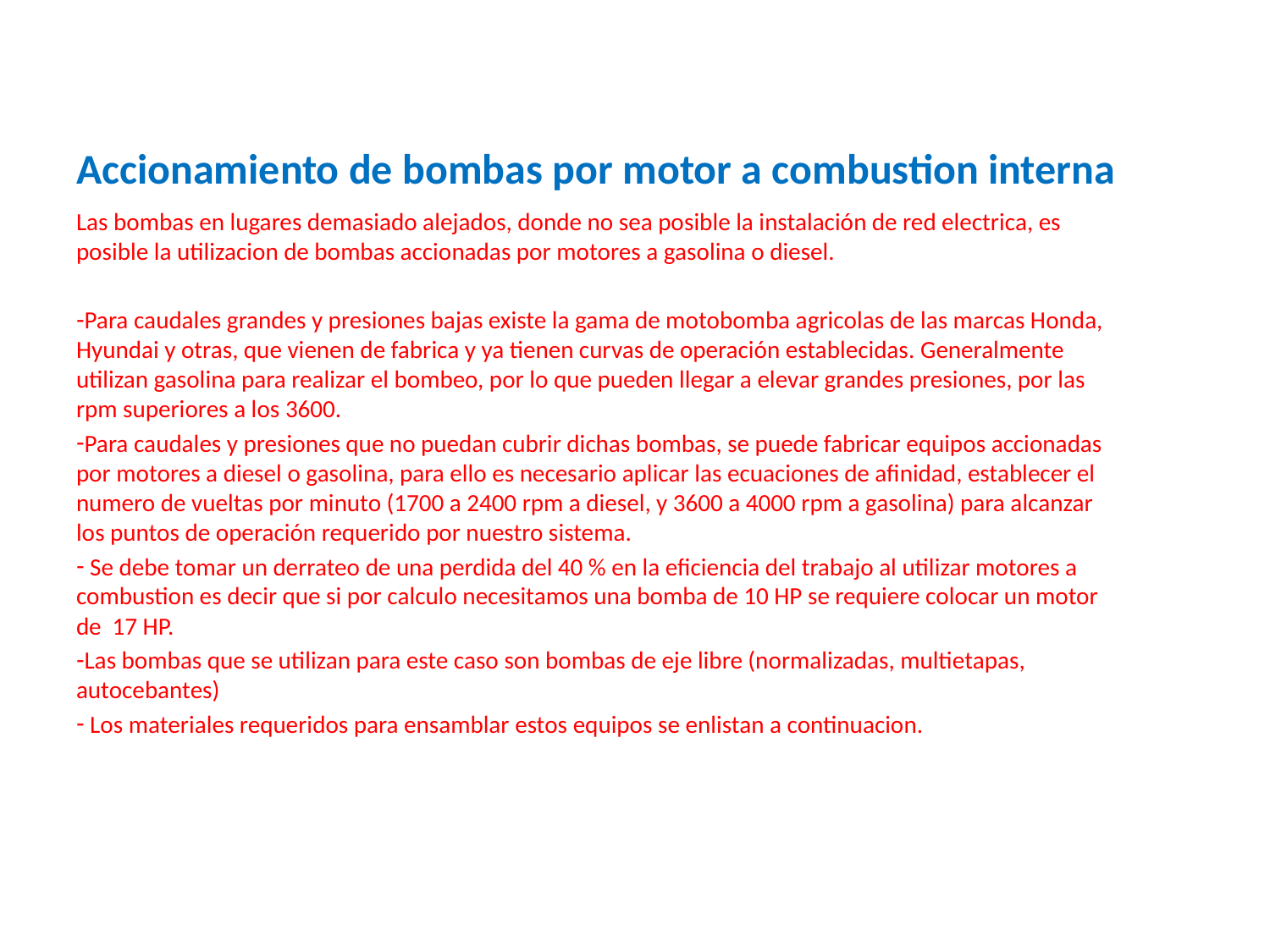

# Accionamiento de bombas por motor a combustion interna
Las bombas en lugares demasiado alejados, donde no sea posible la instalación de red electrica, es posible la utilizacion de bombas accionadas por motores a gasolina o diesel.

Para caudales grandes y presiones bajas existe la gama de motobomba agricolas de las marcas Honda, Hyundai y otras, que vienen de fabrica y ya tienen curvas de operación establecidas. Generalmente utilizan gasolina para realizar el bombeo, por lo que pueden llegar a elevar grandes presiones, por las rpm superiores a los 3600.
Para caudales y presiones que no puedan cubrir dichas bombas, se puede fabricar equipos accionadas por motores a diesel o gasolina, para ello es necesario aplicar las ecuaciones de afinidad, establecer el numero de vueltas por minuto (1700 a 2400 rpm a diesel, y 3600 a 4000 rpm a gasolina) para alcanzar los puntos de operación requerido por nuestro sistema.
 Se debe tomar un derrateo de una perdida del 40 % en la eficiencia del trabajo al utilizar motores a combustion es decir que si por calculo necesitamos una bomba de 10 HP se requiere colocar un motor de  17 HP.
Las bombas que se utilizan para este caso son bombas de eje libre (normalizadas, multietapas, autocebantes)
 Los materiales requeridos para ensamblar estos equipos se enlistan a continuacion.